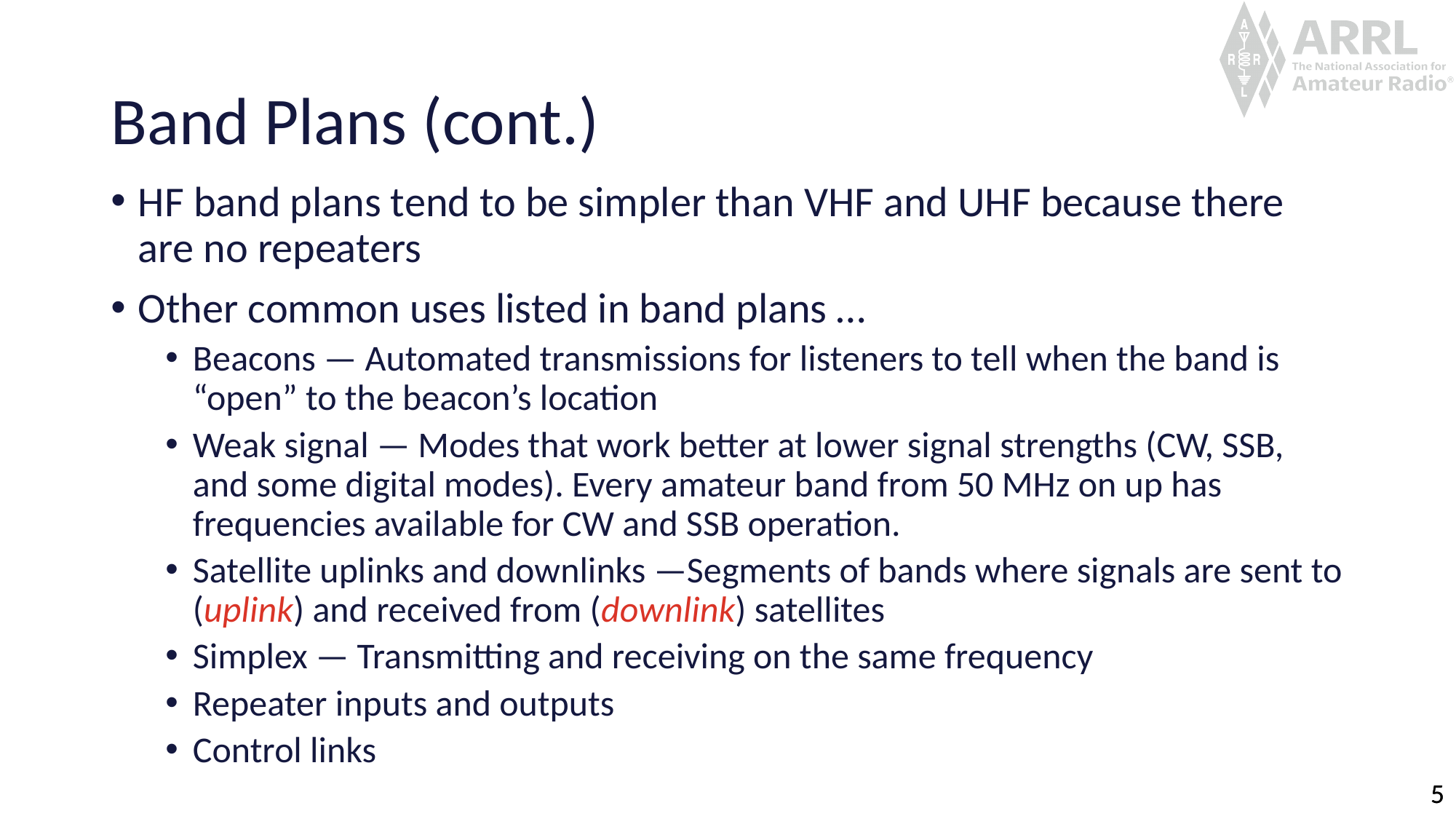

# Band Plans (cont.)
HF band plans tend to be simpler than VHF and UHF because there are no repeaters
Other common uses listed in band plans …
Beacons — Automated transmissions for listeners to tell when the band is “open” to the beacon’s location
Weak signal — Modes that work better at lower signal strengths (CW, SSB, and some digital modes). Every amateur band from 50 MHz on up has frequencies available for CW and SSB operation.
Satellite uplinks and downlinks —Segments of bands where signals are sent to (uplink) and received from (downlink) satellites
Simplex — Transmitting and receiving on the same frequency
Repeater inputs and outputs
Control links